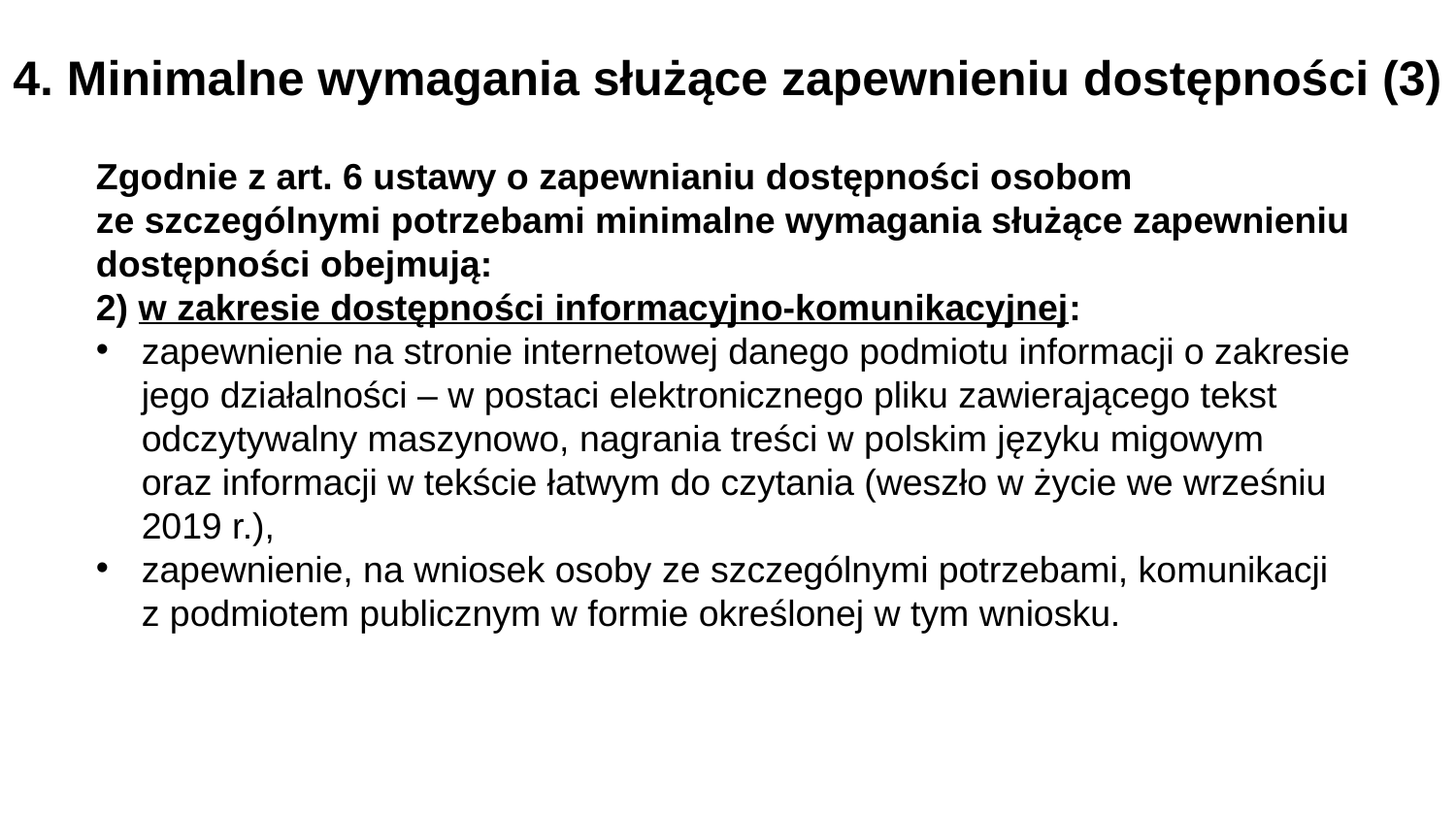

4. Minimalne wymagania służące zapewnieniu dostępności (3)
Zgodnie z art. 6 ustawy o zapewnianiu dostępności osobom
ze szczególnymi potrzebami minimalne wymagania służące zapewnieniu dostępności obejmują:
2) w zakresie dostępności informacyjno-komunikacyjnej:
zapewnienie na stronie internetowej danego podmiotu informacji o zakresie jego działalności – w postaci elektronicznego pliku zawierającego tekst odczytywalny maszynowo, nagrania treści w polskim języku migowym
oraz informacji w tekście łatwym do czytania (weszło w życie we wrześniu 2019 r.),
zapewnienie, na wniosek osoby ze szczególnymi potrzebami, komunikacji
z podmiotem publicznym w formie określonej w tym wniosku.